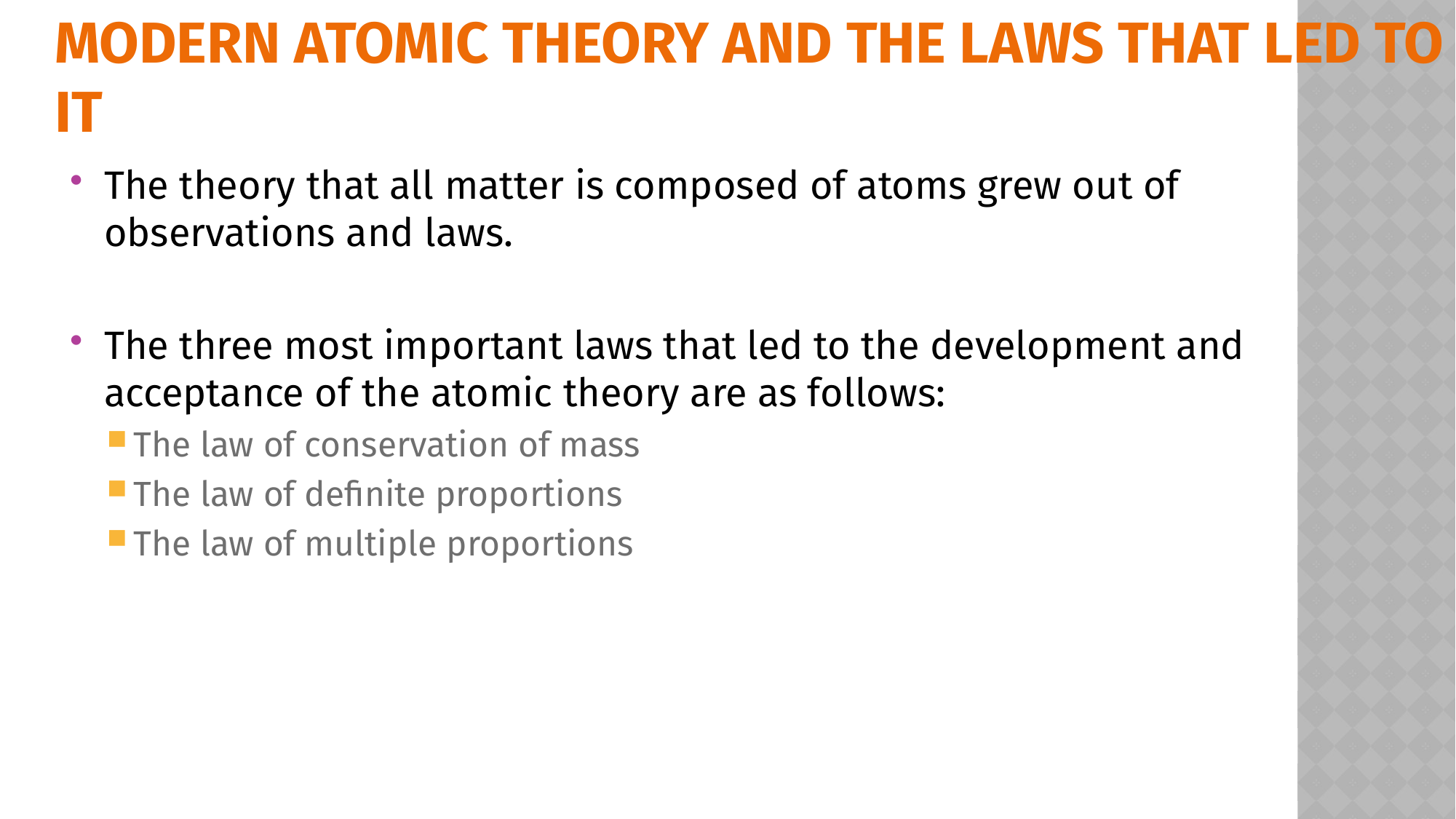

# Modern Atomic Theory and the Laws That Led to It
The theory that all matter is composed of atoms grew out of observations and laws.

The three most important laws that led to the development and acceptance of the atomic theory are as follows:
The law of conservation of mass
The law of definite proportions
The law of multiple proportions